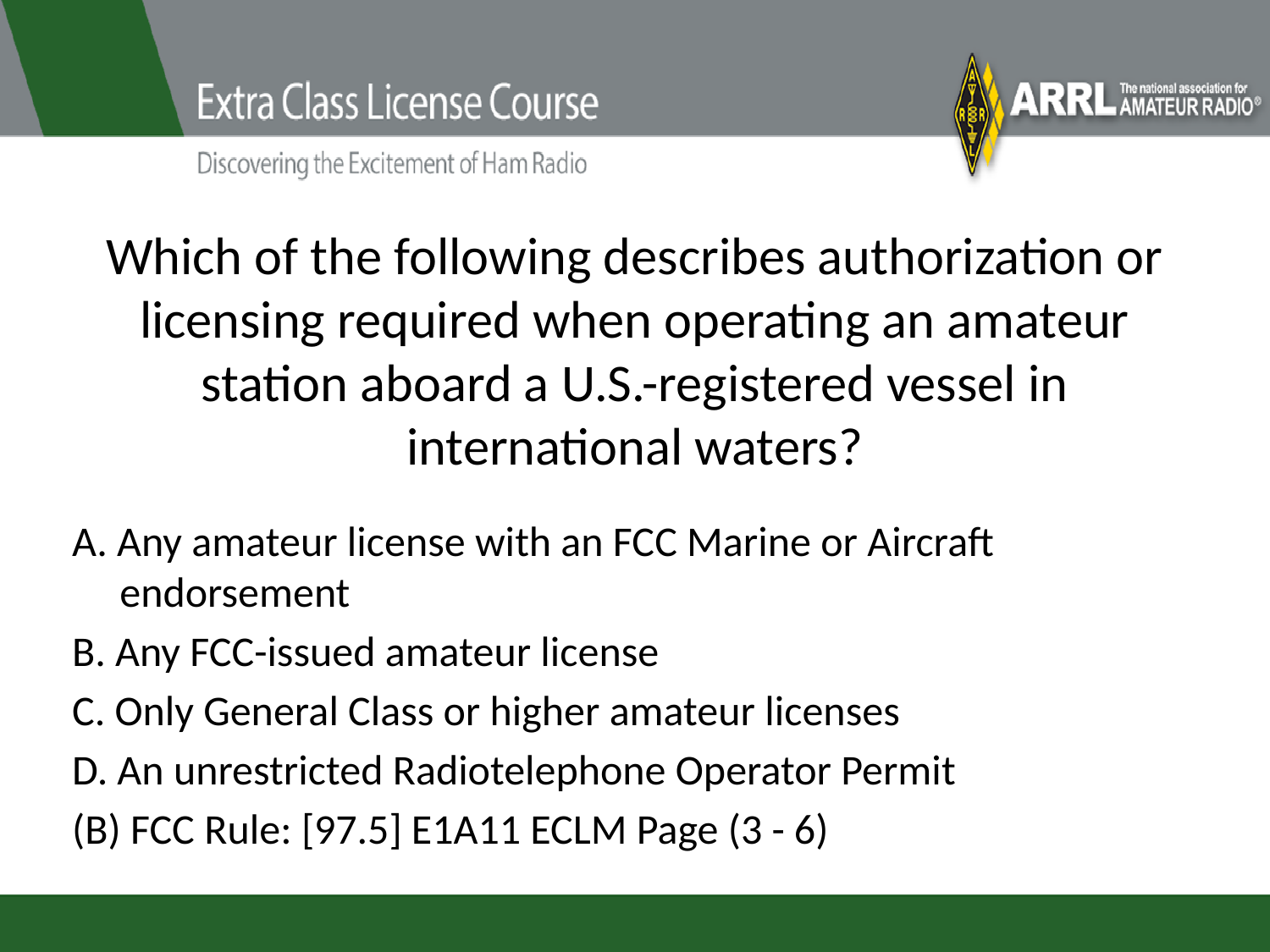

# Which of the following describes authorization or licensing required when operating an amateur station aboard a U.S.-registered vessel in international waters?
A. Any amateur license with an FCC Marine or Aircraft endorsement
B. Any FCC-issued amateur license
C. Only General Class or higher amateur licenses
D. An unrestricted Radiotelephone Operator Permit
(B) FCC Rule: [97.5] E1A11 ECLM Page (3 - 6)